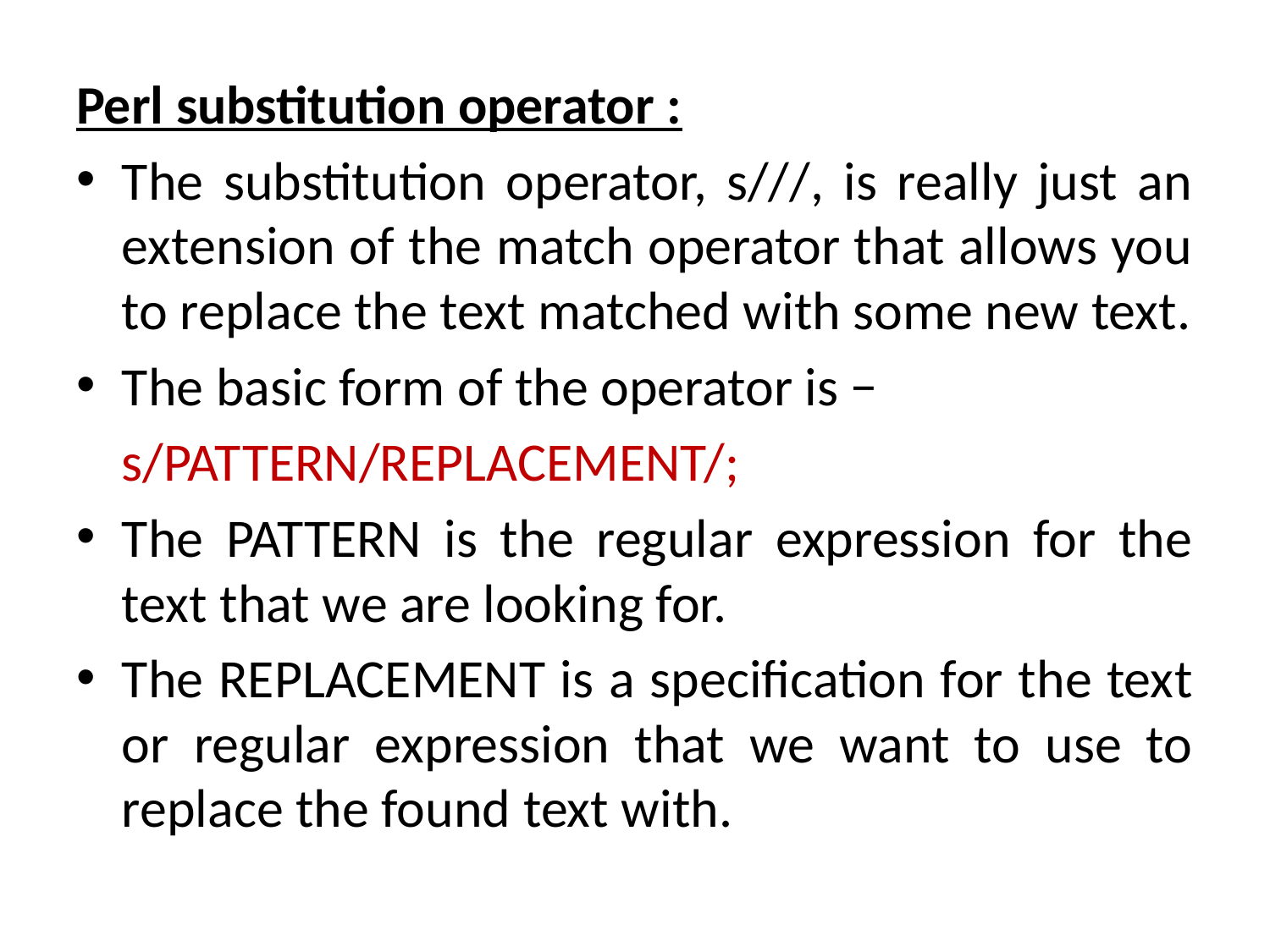

Perl substitution operator :
The substitution operator, s///, is really just an extension of the match operator that allows you to replace the text matched with some new text.
The basic form of the operator is −
		s/PATTERN/REPLACEMENT/;
The PATTERN is the regular expression for the text that we are looking for.
The REPLACEMENT is a specification for the text or regular expression that we want to use to replace the found text with.